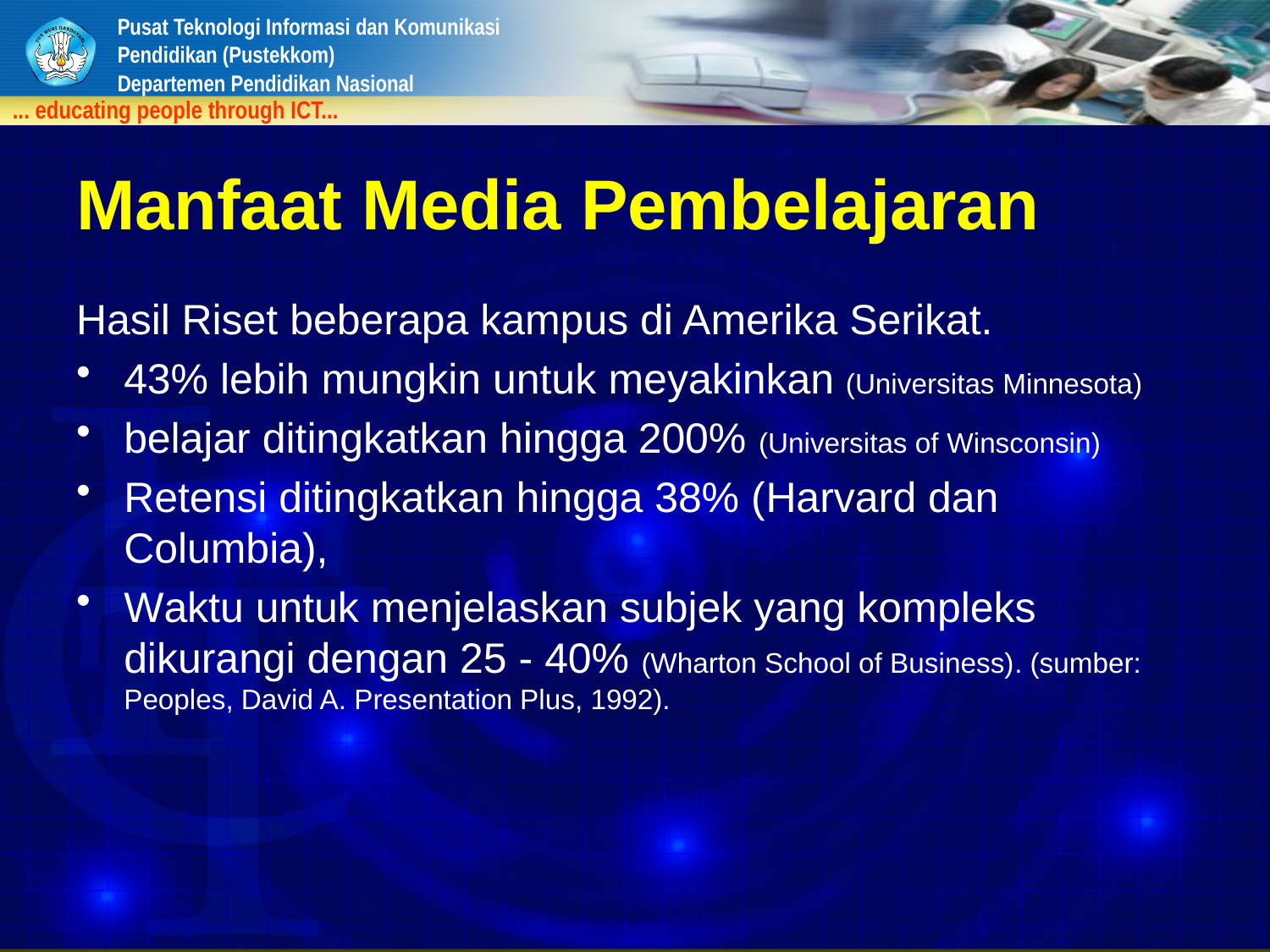

# Manfaat Media Pembelajaran
Hasil Riset beberapa kampus di Amerika Serikat.
43% lebih mungkin untuk meyakinkan (Universitas Minnesota)
belajar ditingkatkan hingga 200% (Universitas of Winsconsin)
Retensi ditingkatkan hingga 38% (Harvard dan Columbia),
Waktu untuk menjelaskan subjek yang kompleks dikurangi dengan 25 - 40% (Wharton School of Business). (sumber: Peoples, David A. Presentation Plus, 1992).